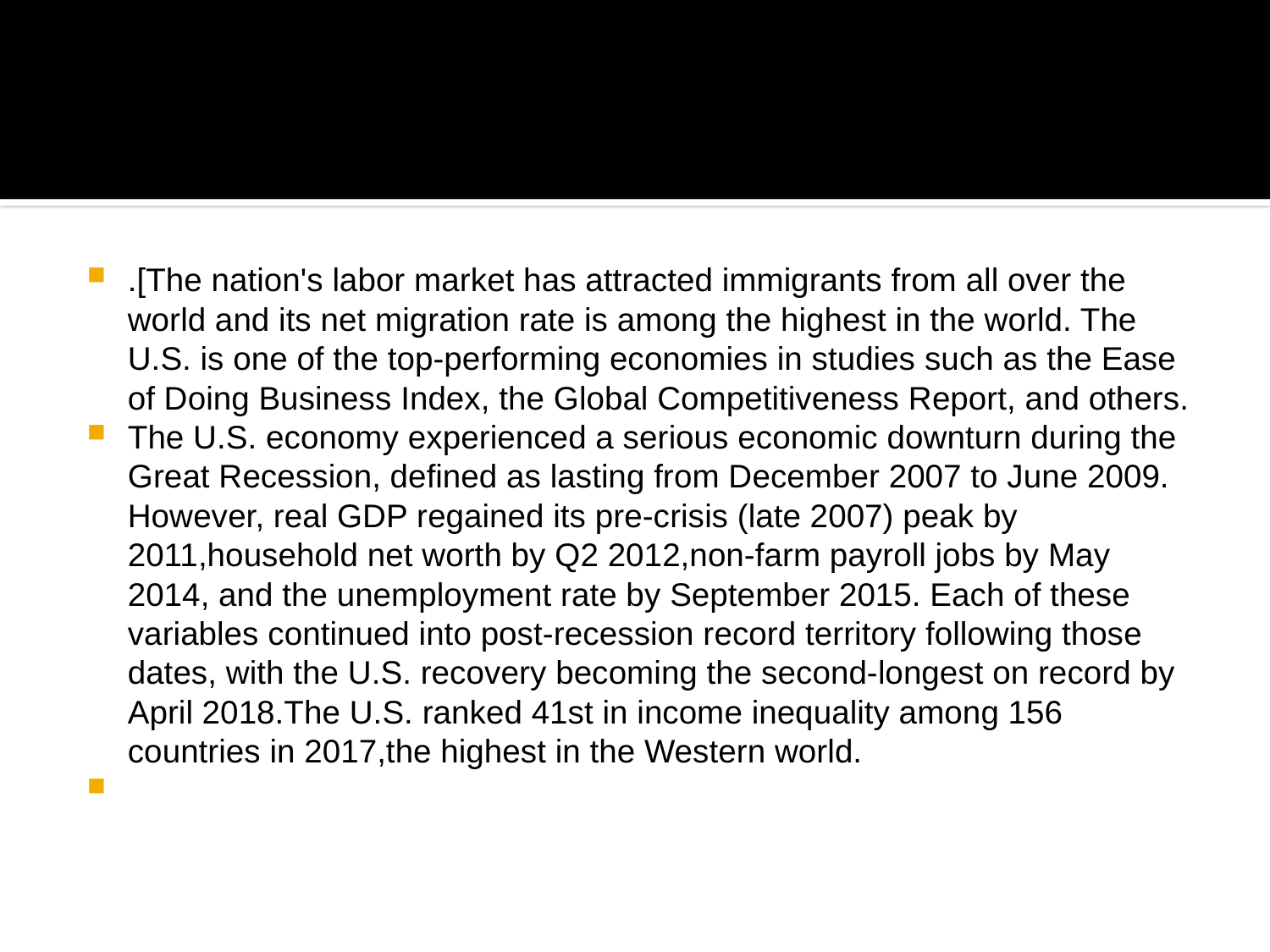

#
.[The nation's labor market has attracted immigrants from all over the world and its net migration rate is among the highest in the world. The U.S. is one of the top-performing economies in studies such as the Ease of Doing Business Index, the Global Competitiveness Report, and others.
The U.S. economy experienced a serious economic downturn during the Great Recession, defined as lasting from December 2007 to June 2009. However, real GDP regained its pre-crisis (late 2007) peak by 2011,household net worth by Q2 2012,non-farm payroll jobs by May 2014, and the unemployment rate by September 2015. Each of these variables continued into post-recession record territory following those dates, with the U.S. recovery becoming the second-longest on record by April 2018.The U.S. ranked 41st in income inequality among 156 countries in 2017,the highest in the Western world.